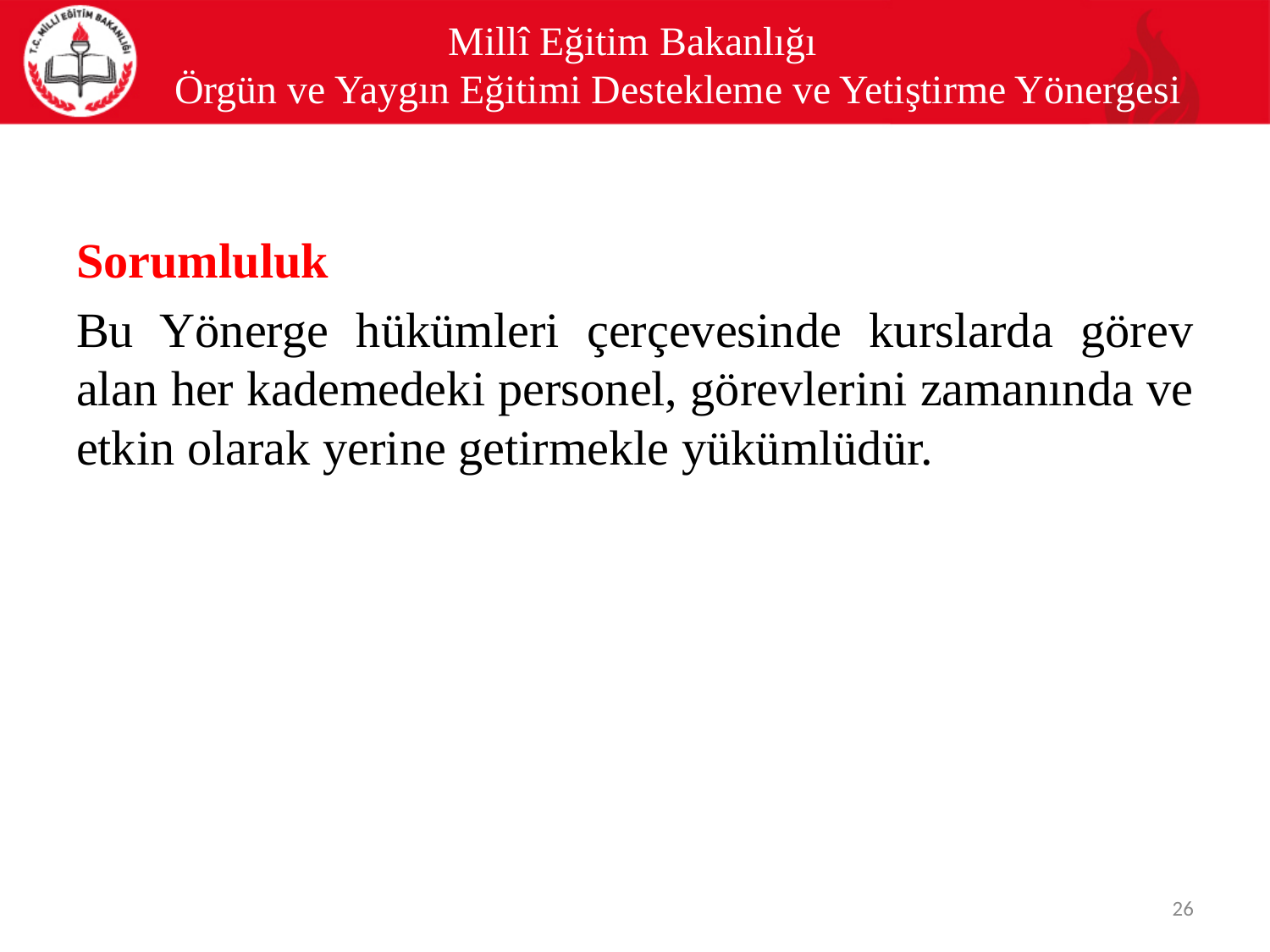

# Millî Eğitim Bakanlığı Örgün ve Yaygın Eğitimi Destekleme ve Yetiştirme Yönergesi
Sorumluluk
Bu Yönerge hükümleri çerçevesinde kurslarda görev alan her kademedeki personel, görevlerini zamanında ve etkin olarak yerine getirmekle yükümlüdür.

26